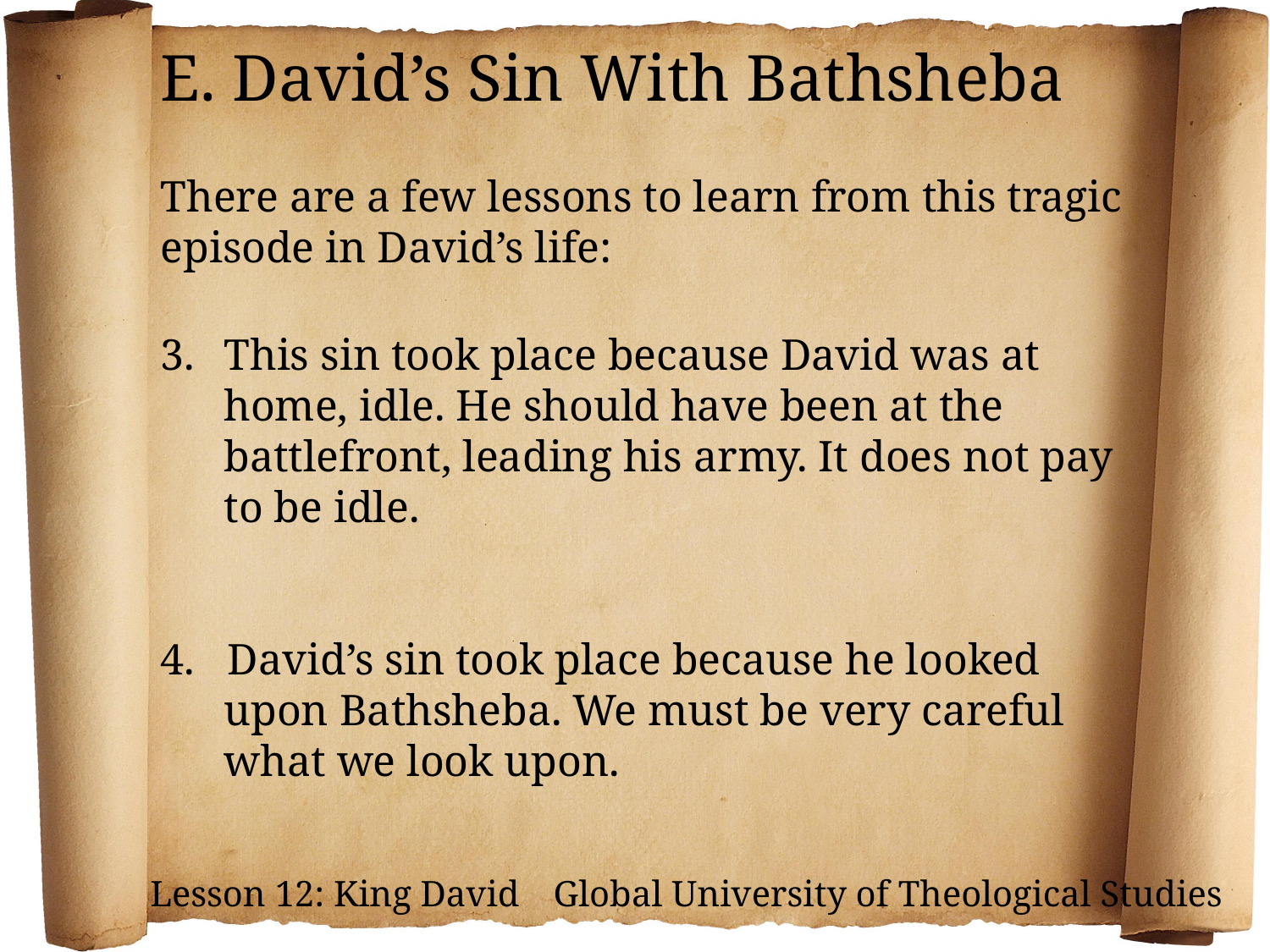

E. David’s Sin With Bathsheba
There are a few lessons to learn from this tragic episode in David’s life:

This sin took place because David was at home, idle. He should have been at the battlefront, leading his army. It does not pay to be idle.

4.   David’s sin took place because he looked upon Bathsheba. We must be very careful what we look upon.
Lesson 12: King David    Global University of Theological Studies